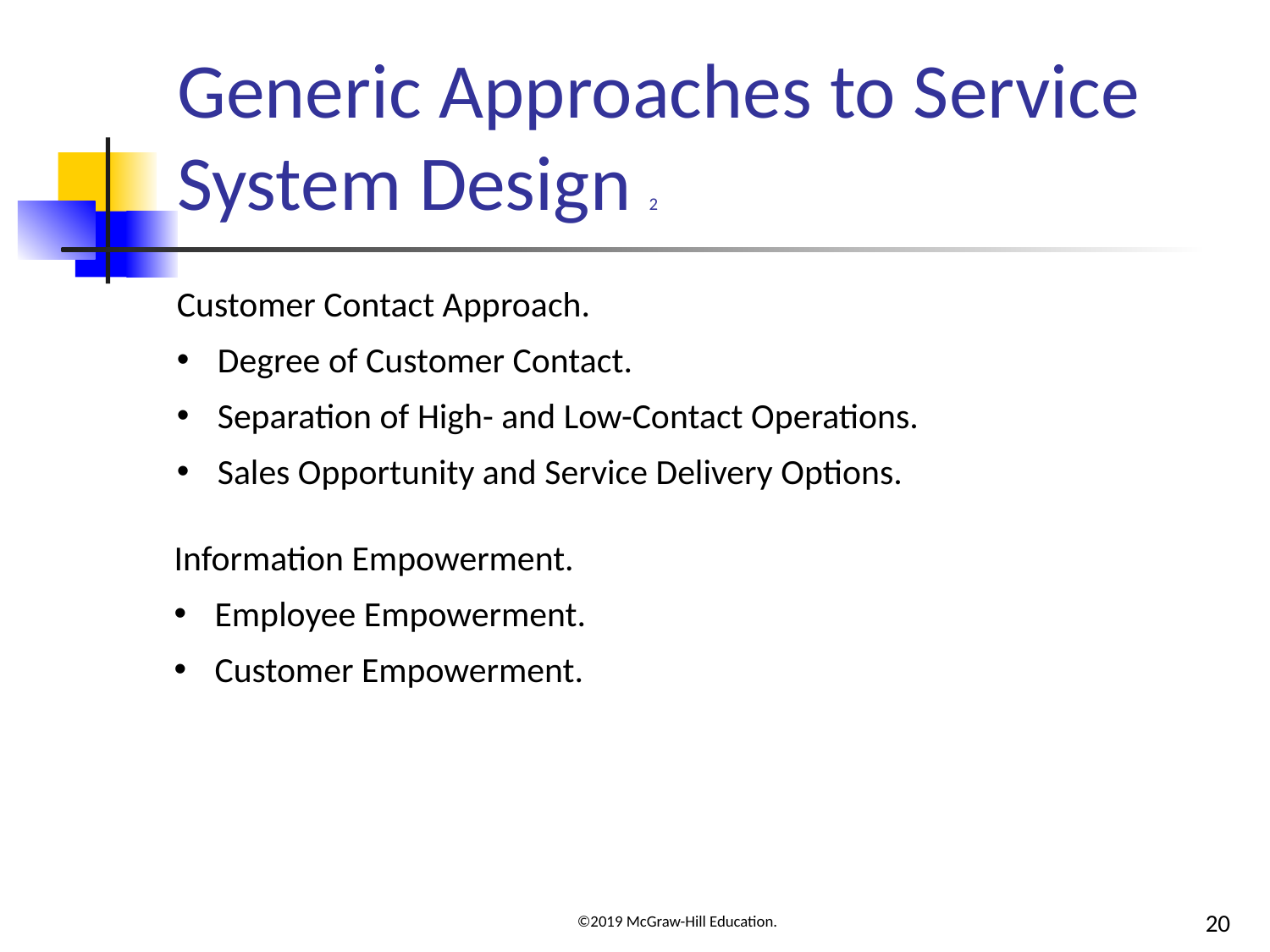

# Generic Approaches to Service System Design 2
Customer Contact Approach.
Degree of Customer Contact.
Separation of High- and Low-Contact Operations.
Sales Opportunity and Service Delivery Options.
Information Empowerment.
Employee Empowerment.
Customer Empowerment.